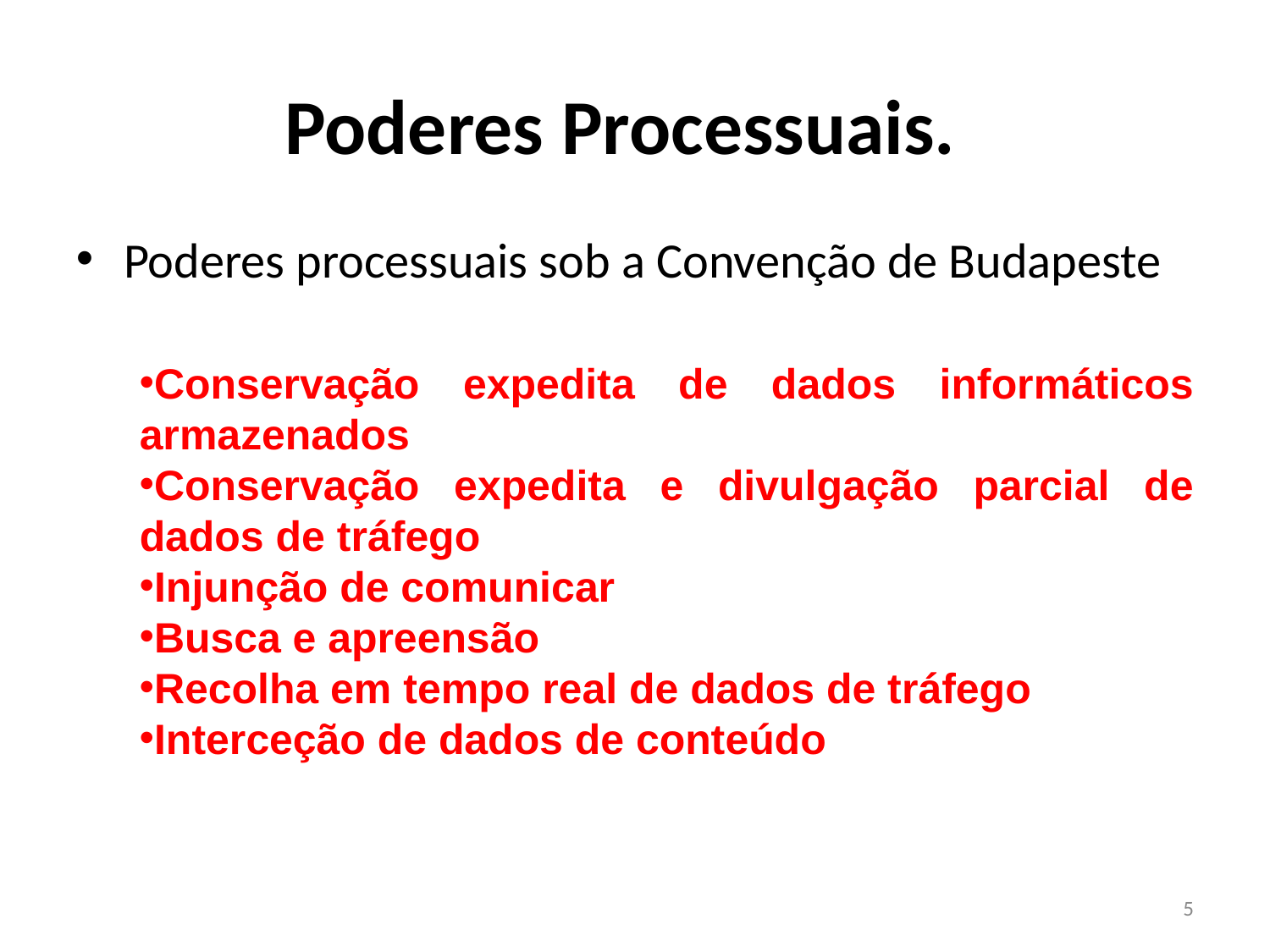

# Poderes Processuais.
Poderes processuais sob a Convenção de Budapeste

Conservação expedita de dados informáticos armazenados
Conservação expedita e divulgação parcial de dados de tráfego
Injunção de comunicar
Busca e apreensão
Recolha em tempo real de dados de tráfego
Interceção de dados de conteúdo

5